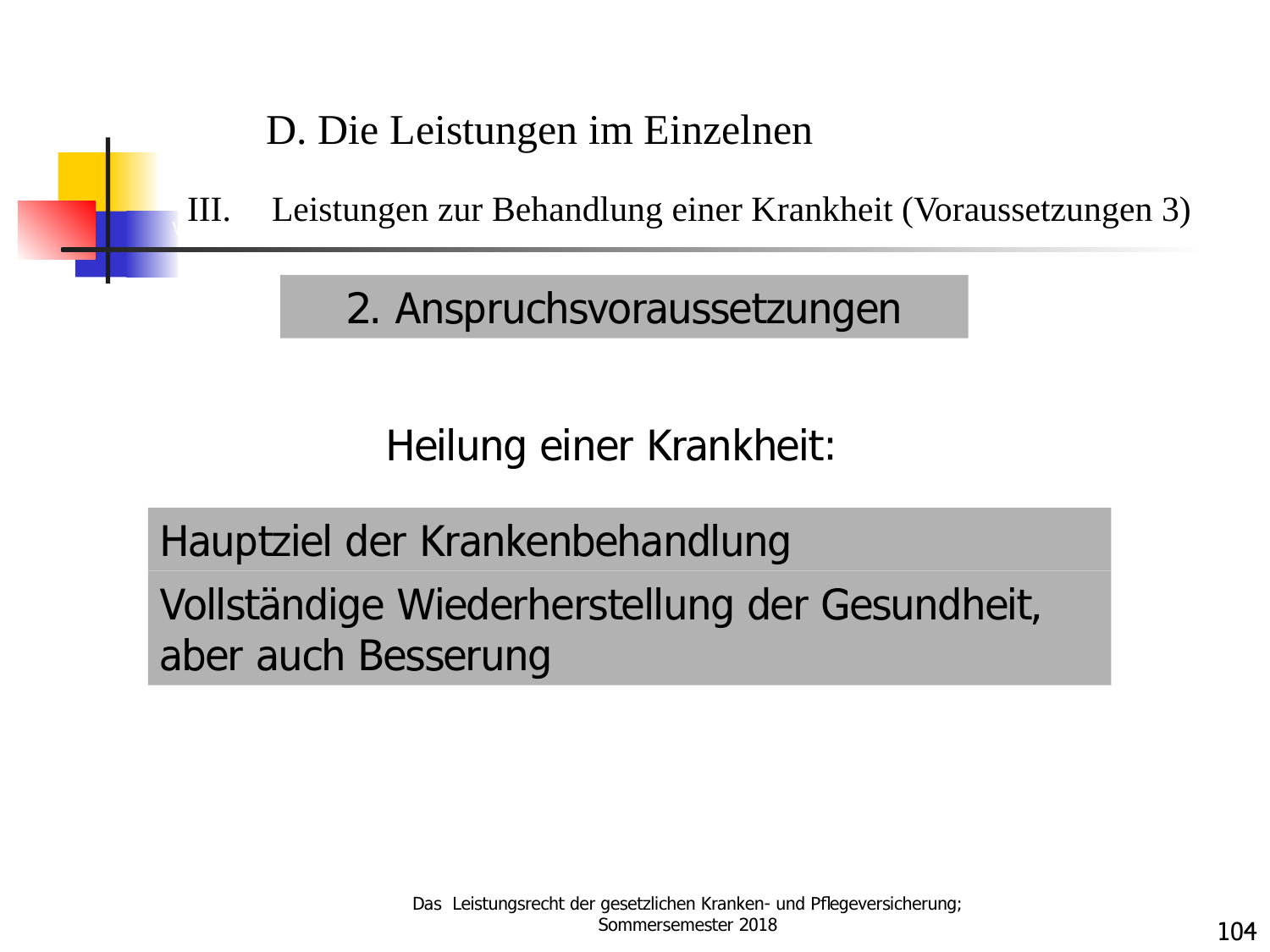

Voraussetzungen 3
D. Die Leistungen im Einzelnen

Leistungen zur Behandlung einer Krankheit (Voraussetzungen 3)
2. Anspruchsvoraussetzungen
Heilung einer Krankheit:
Krankheit
Hauptziel der Krankenbehandlung
Vollständige Wiederherstellung der Gesundheit, aber auch Besserung
Das  Leistungsrecht der gesetzlichen Kranken- und Pflegeversicherung; Sommersemester 2018
104